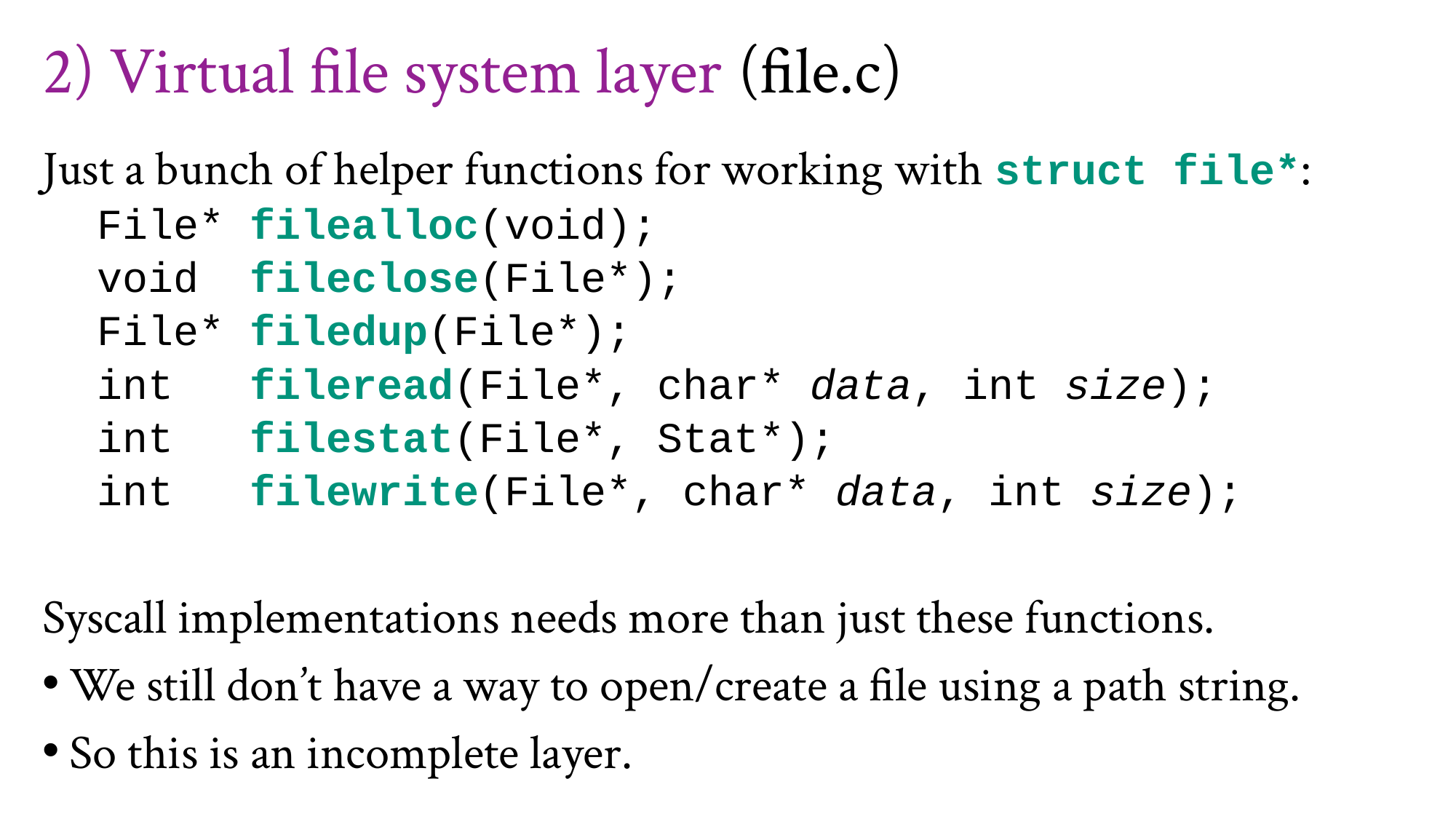

# 2) Virtual file system layer (file.c)
Just a bunch of helper functions for working with struct file*:
File* filealloc(void);
void  fileclose(File*);
File* filedup(File*);
int   fileread(File*, char* data, int size);
int   filestat(File*, Stat*);
int   filewrite(File*, char* data, int size);

Syscall implementations needs more than just these functions.
We still don’t have a way to open/create a file using a path string.
So this is an incomplete layer.